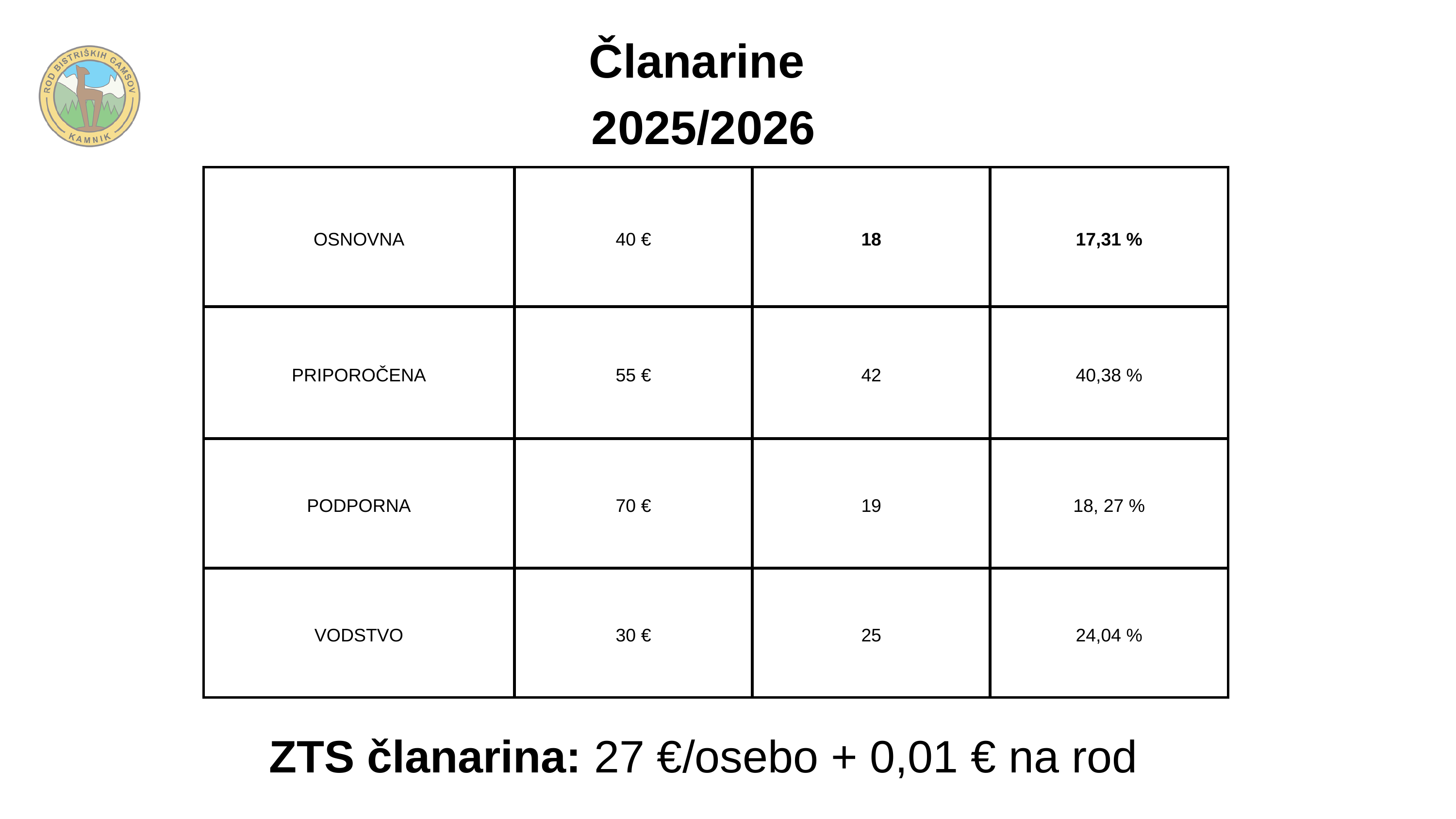

Članarine
2025/2026

| OSNOVNA | 40 € | 18 | 17,31 % |
| --- | --- | --- | --- |
| PRIPOROČENA | 55 € | 42 | 40,38 % |
| PODPORNA | 70 € | 19 | 18, 27 % |
| VODSTVO | 30 € | 25 | 24,04 % |
ZTS članarina: 27 €/osebo + 0,01 € na rod